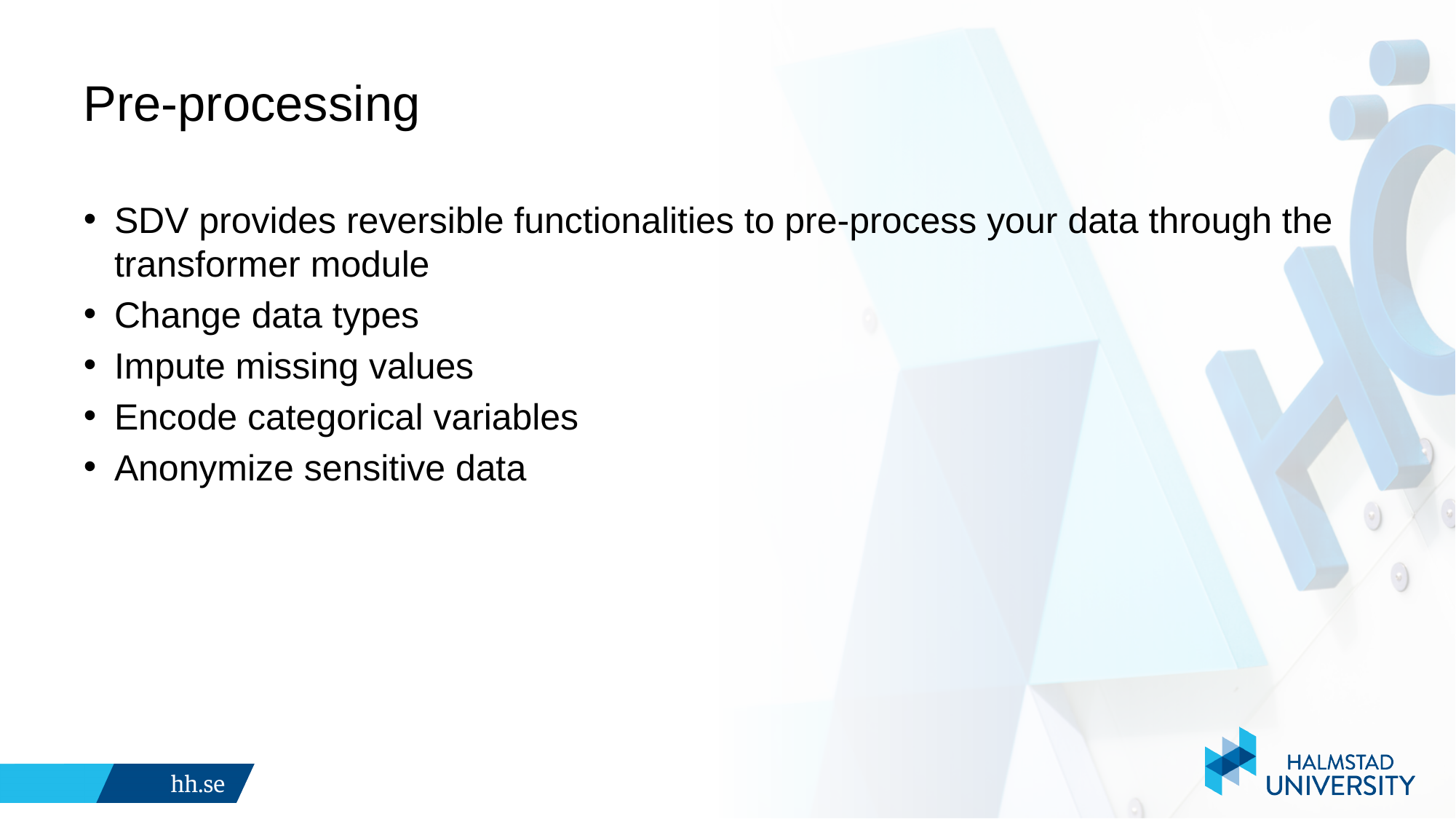

# Pre-processing
SDV provides reversible functionalities to pre-process your data through the transformer module
Change data types
Impute missing values
Encode categorical variables
Anonymize sensitive data